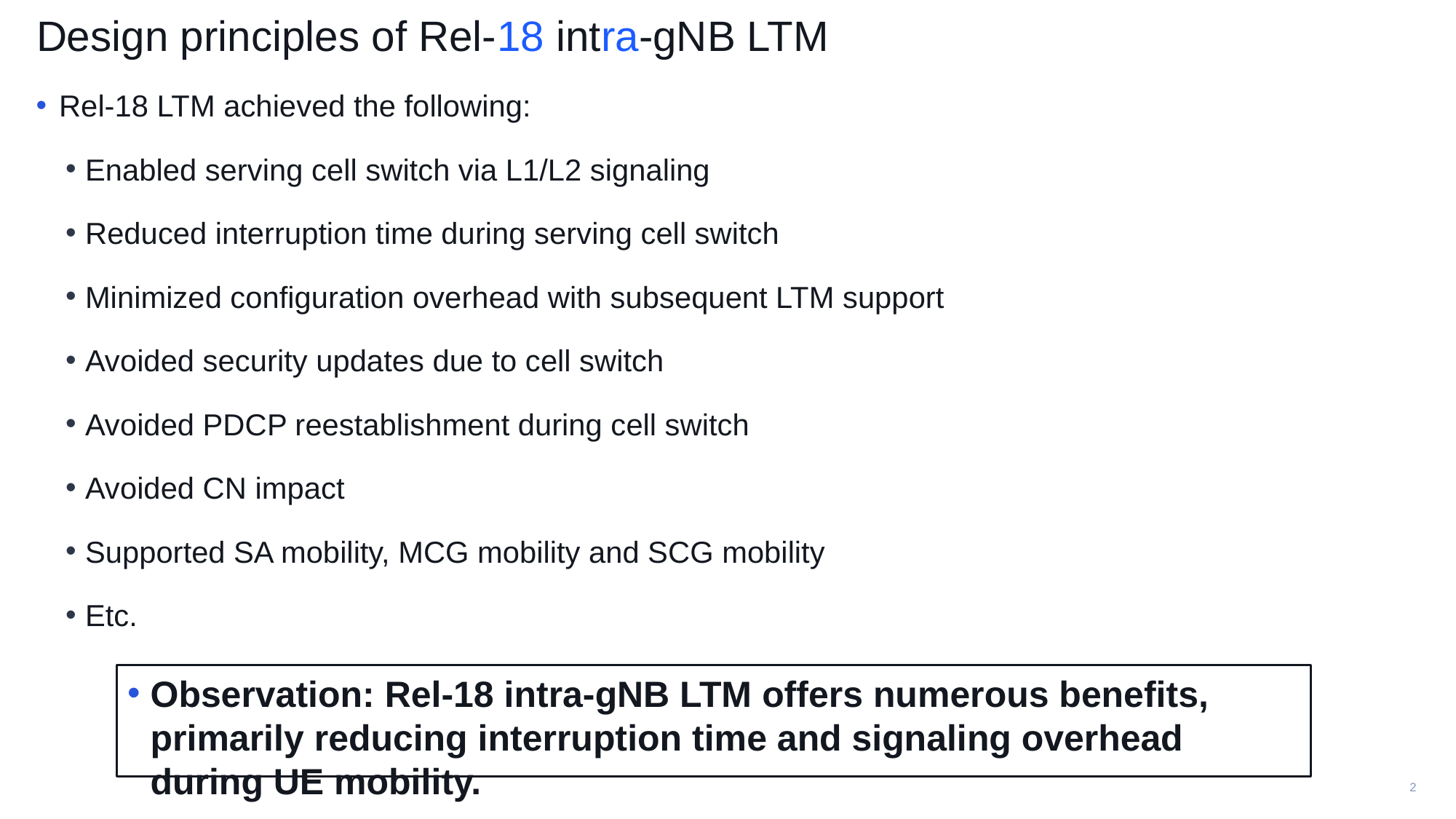

Design principles of Rel-18 intra-gNB LTM
Rel-18 LTM achieved the following:
Enabled serving cell switch via L1/L2 signaling
Reduced interruption time during serving cell switch
Minimized configuration overhead with subsequent LTM support
Avoided security updates due to cell switch
Avoided PDCP reestablishment during cell switch
Avoided CN impact
Supported SA mobility, MCG mobility and SCG mobility
Etc.
Observation: Rel-18 intra-gNB LTM offers numerous benefits, primarily reducing interruption time and signaling overhead during UE mobility.